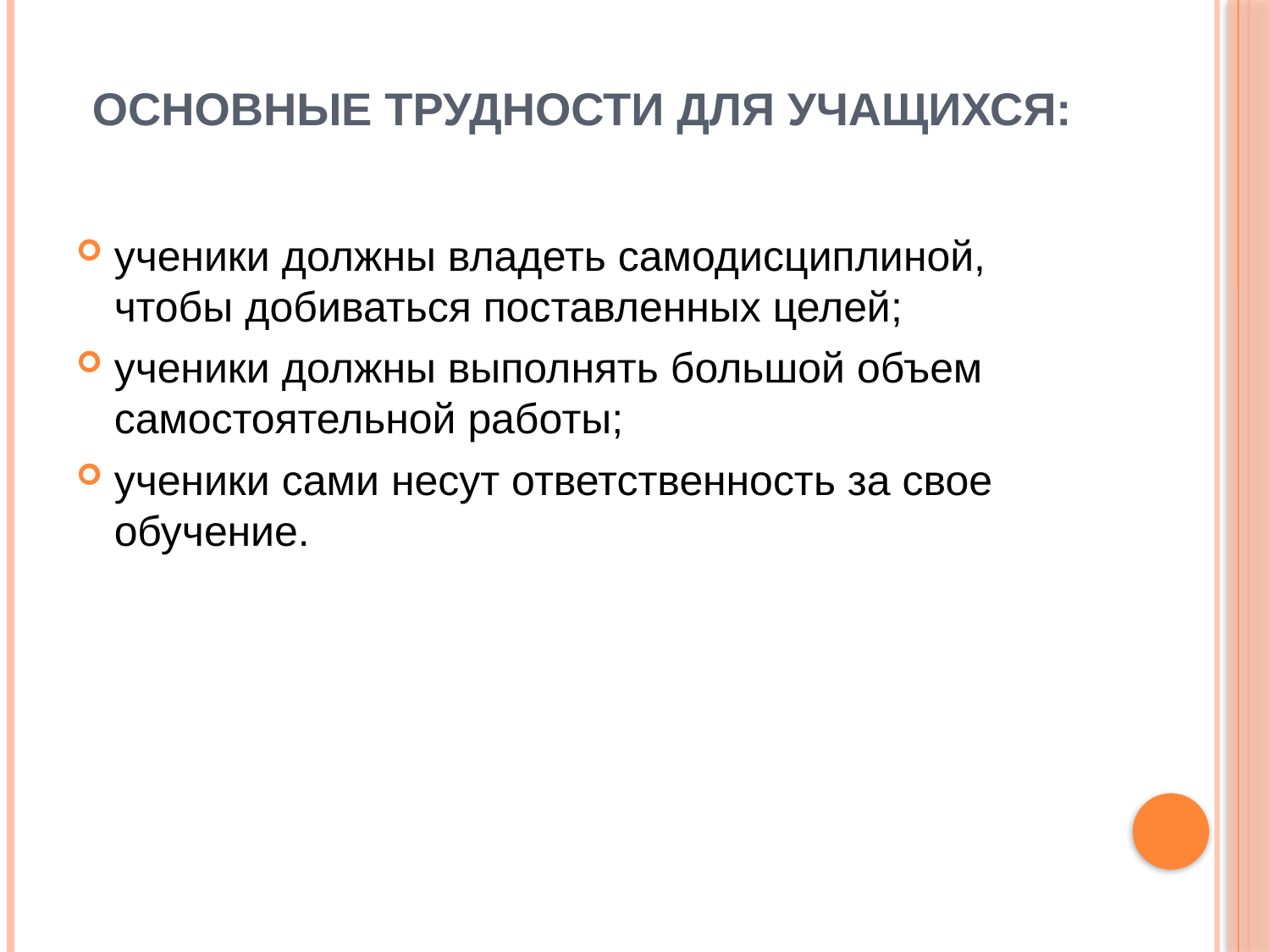

# Основные трудности для учащихся:
ученики должны владеть самодисциплиной, чтобы добиваться поставленных целей;
ученики должны выполнять большой объем самостоятельной работы;
ученики сами несут ответственность за свое обучение.